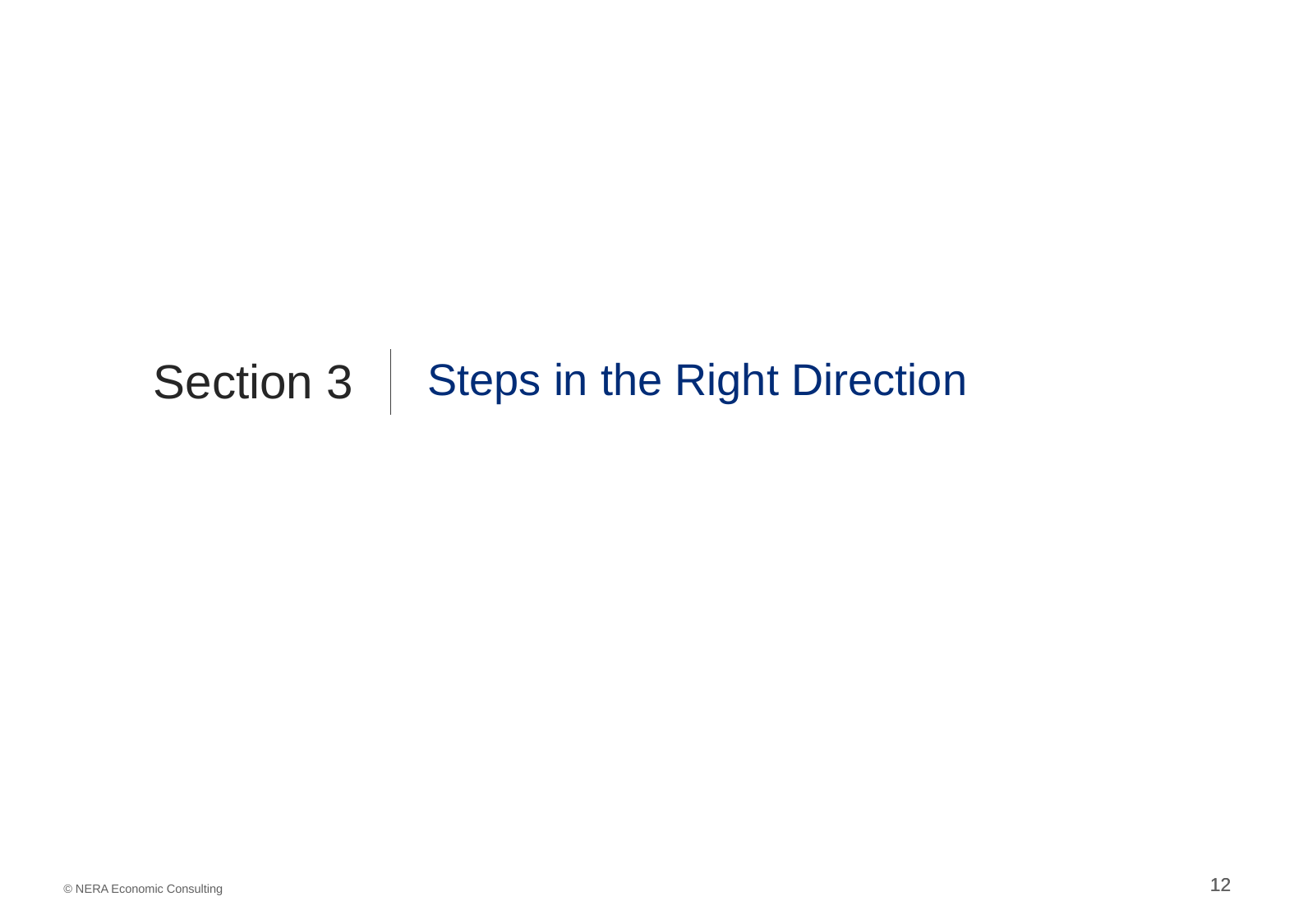

| Section 3 | Steps in the Right Direction |
| --- | --- |